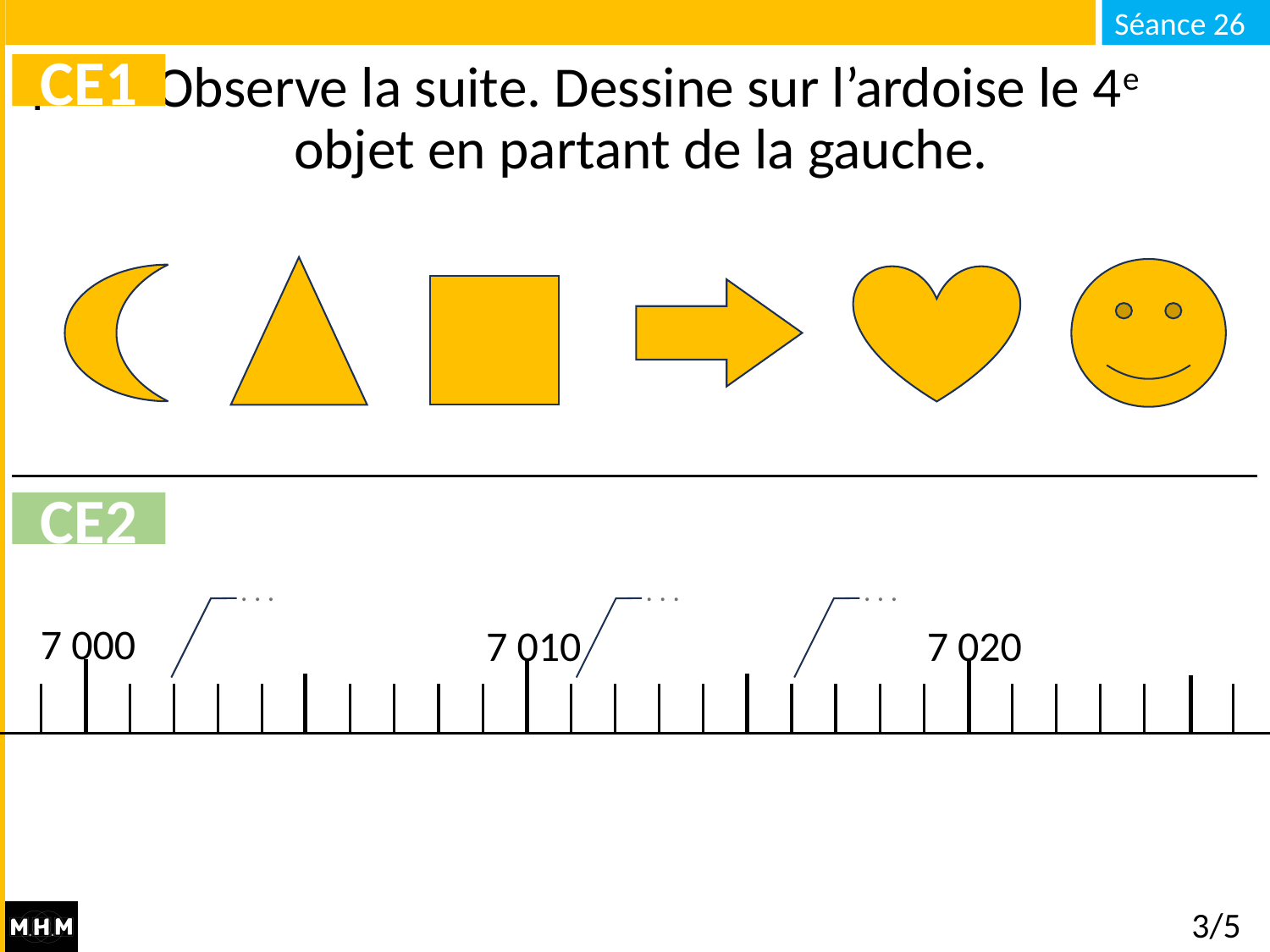

# Observe la suite. Dessine sur l’ardoise le 4e objet en partant de la gauche.
CE1

CE2
. . .
. . .
. . .
7 000
7 010
7 020
3/5